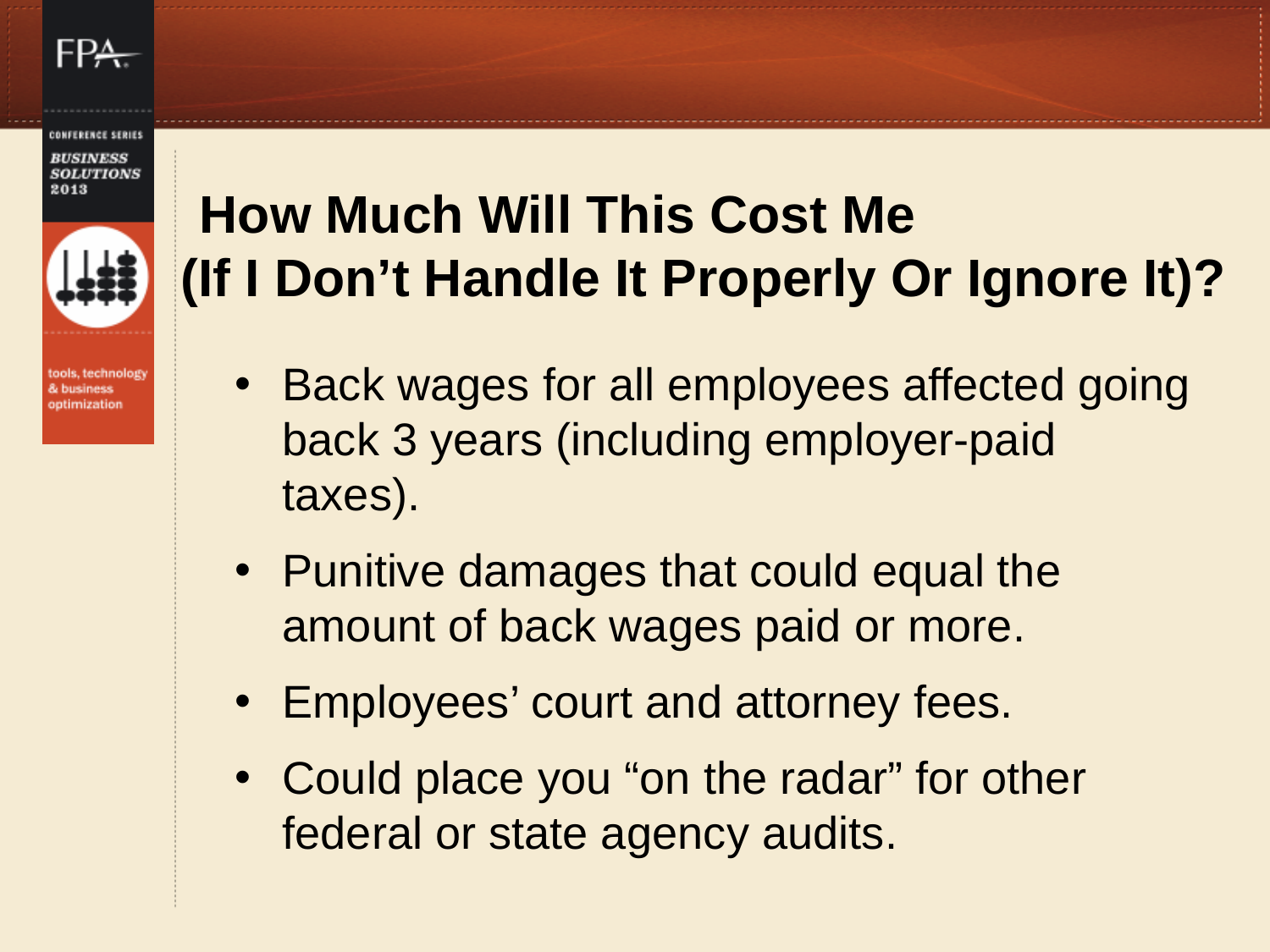

# How Much Will This Cost Me                     (If I Don’t Handle It Properly Or Ignore It)?
Back wages for all employees affected going back 3 years (including employer-paid taxes).
Punitive damages that could equal the amount of back wages paid or more.
Employees’ court and attorney fees.
Could place you “on the radar” for other federal or state agency audits.